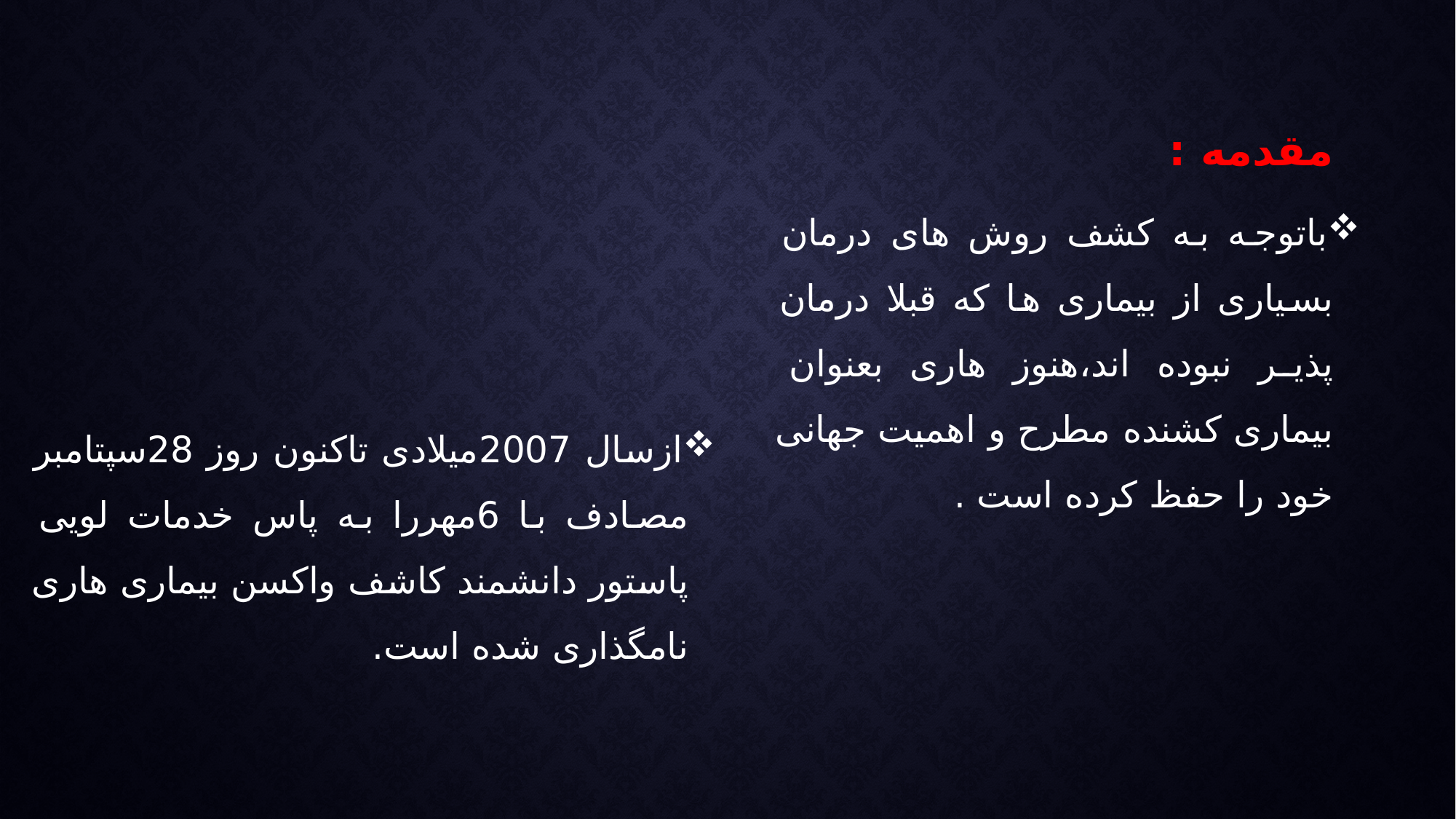

# مقدمه :
باتوجه به کشف روش های درمان بسیاری از بیماری ها که قبلا درمان پذیر نبوده اند،هنوز هاری بعنوان بیماری کشنده مطرح و اهمیت جهانی خود را حفظ کرده است .
ازسال 2007میلادی تاکنون روز 28سپتامبر مصادف با 6مهررا به پاس خدمات لویی پاستور دانشمند کاشف واکسن بیماری هاری نامگذاری شده است.